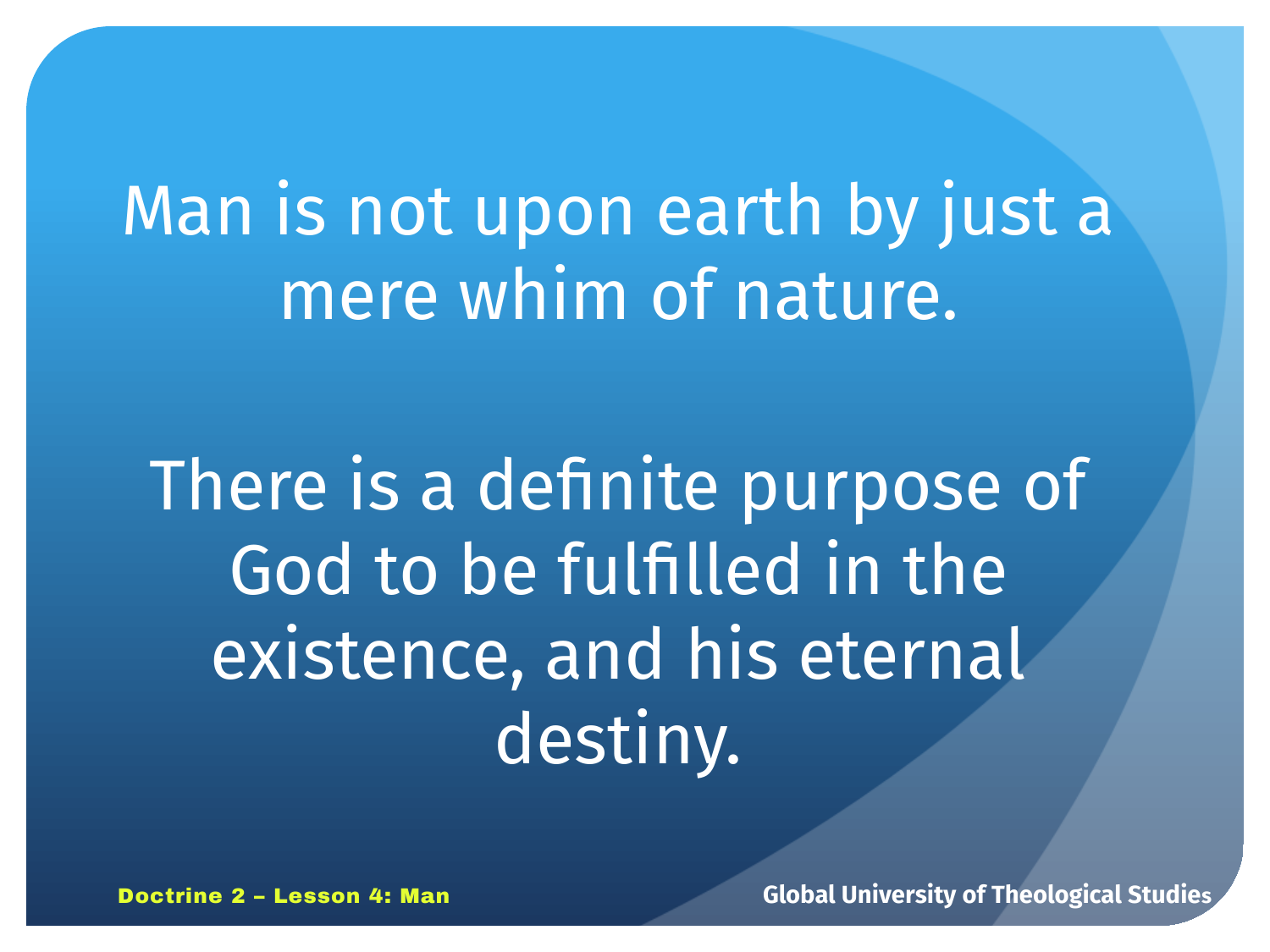

Man is not upon earth by just a mere whim of nature.

There is a definite purpose of God to be fulfilled in the existence, and his eternal destiny.
Doctrine 2 – Lesson 4: Man  	                                   Global University of Theological Studies